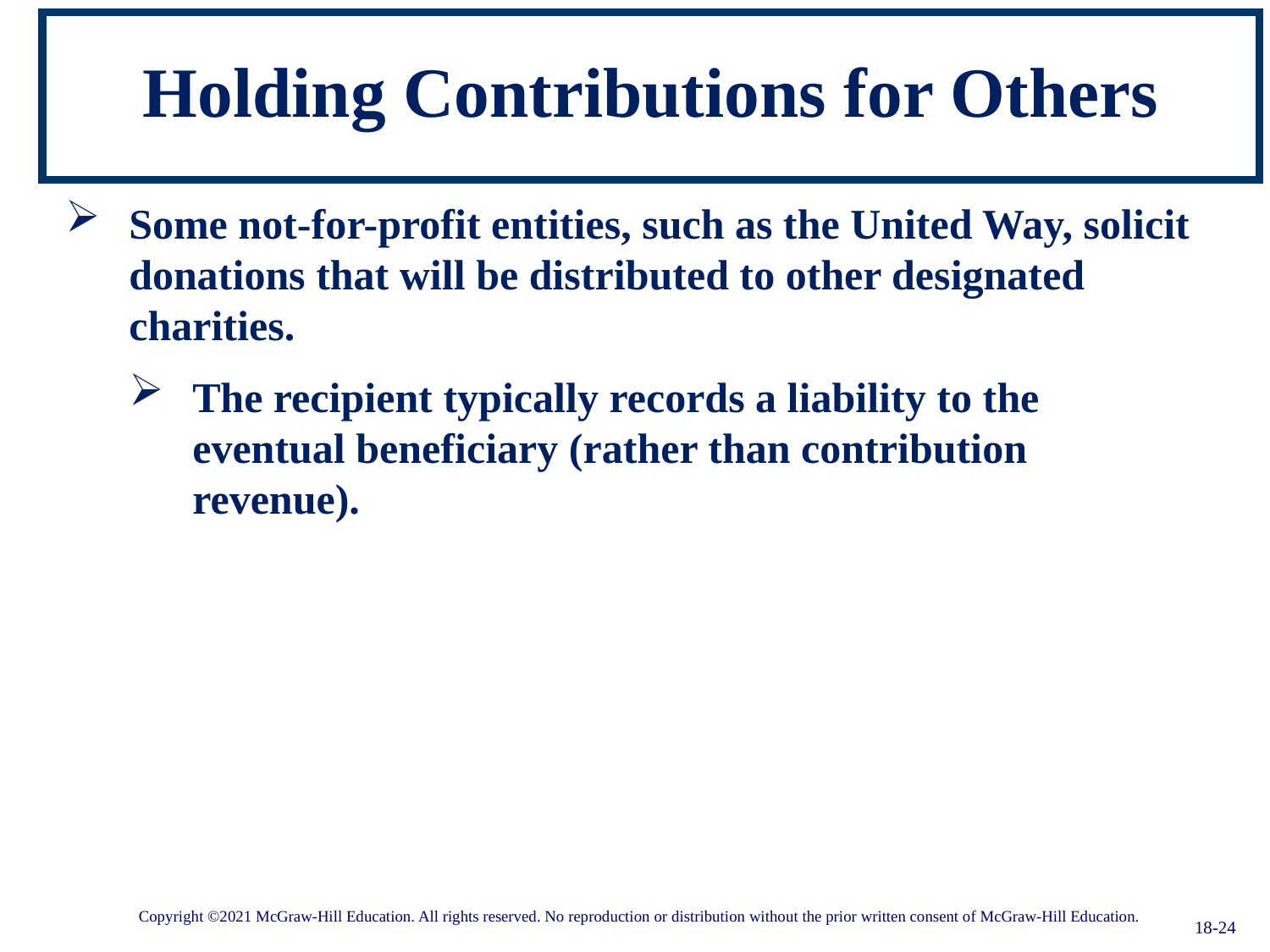

# Holding Contributions for Others
Some not-for-profit entities, such as the United Way, solicit donations that will be distributed to other designated charities.
The recipient typically records a liability to the eventual beneficiary (rather than contribution revenue).

18-24
Copyright ©2021 McGraw-Hill Education. All rights reserved. No reproduction or distribution without the prior written consent of McGraw-Hill Education.